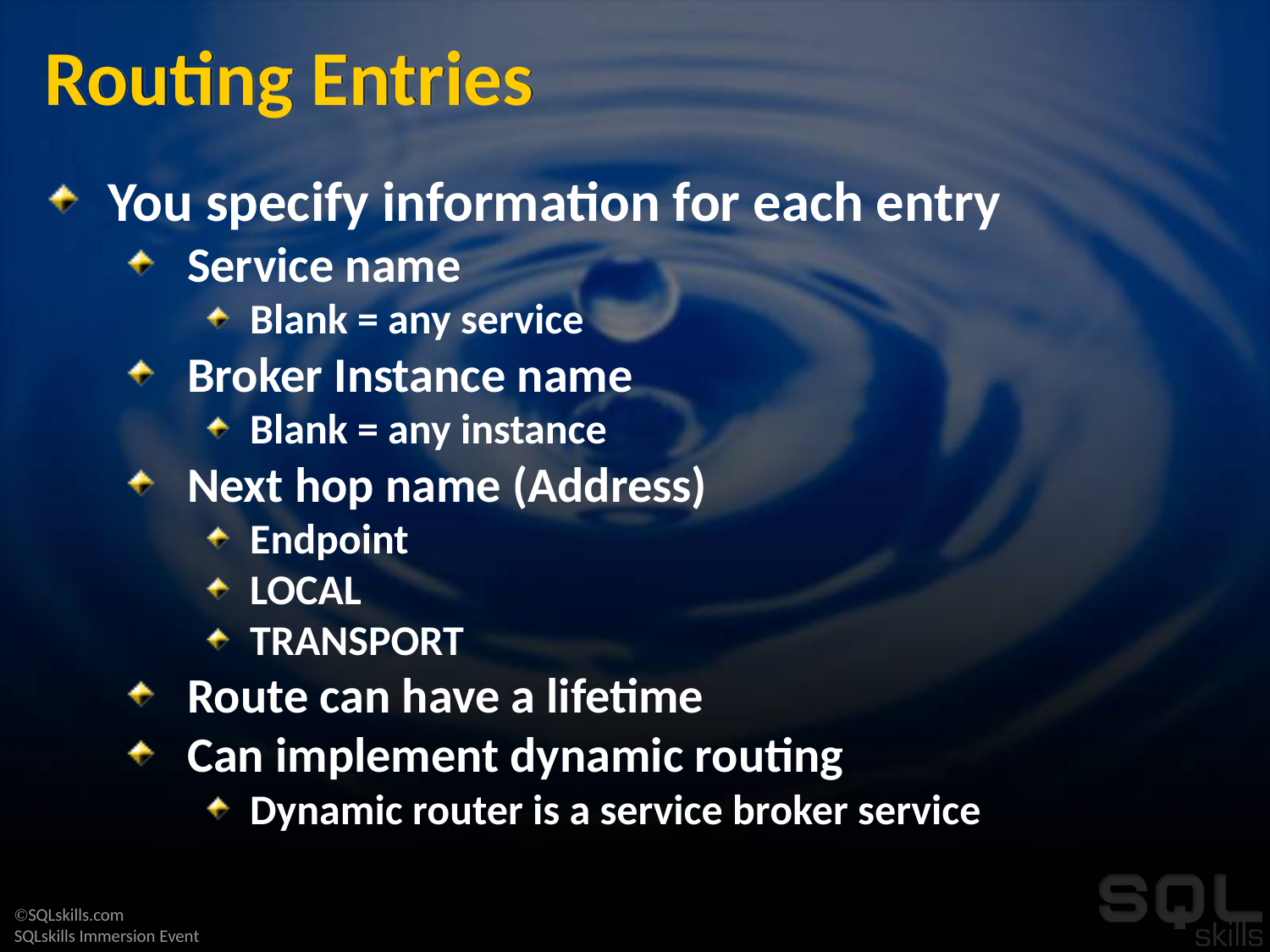

# Routing Entries
You specify information for each entry
Service name
Blank = any service
Broker Instance name
Blank = any instance
Next hop name (Address)
Endpoint
LOCAL
TRANSPORT
Route can have a lifetime
Can implement dynamic routing
Dynamic router is a service broker service